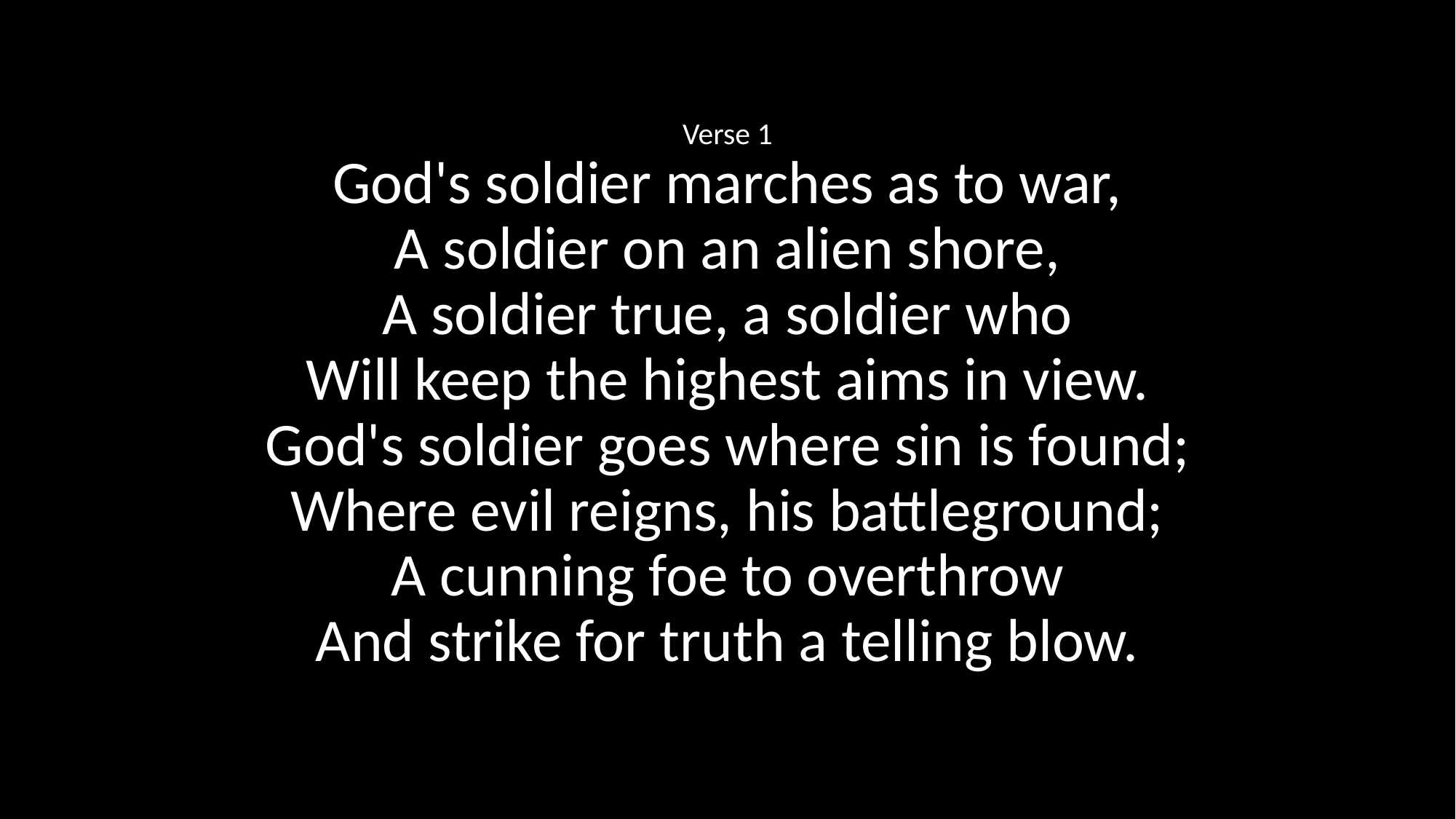

Verse 1
God's soldier marches as to war,
A soldier on an alien shore,
A soldier true, a soldier who
Will keep the highest aims in view.
God's soldier goes where sin is found;
Where evil reigns, his battleground;
A cunning foe to overthrow
And strike for truth a telling blow.